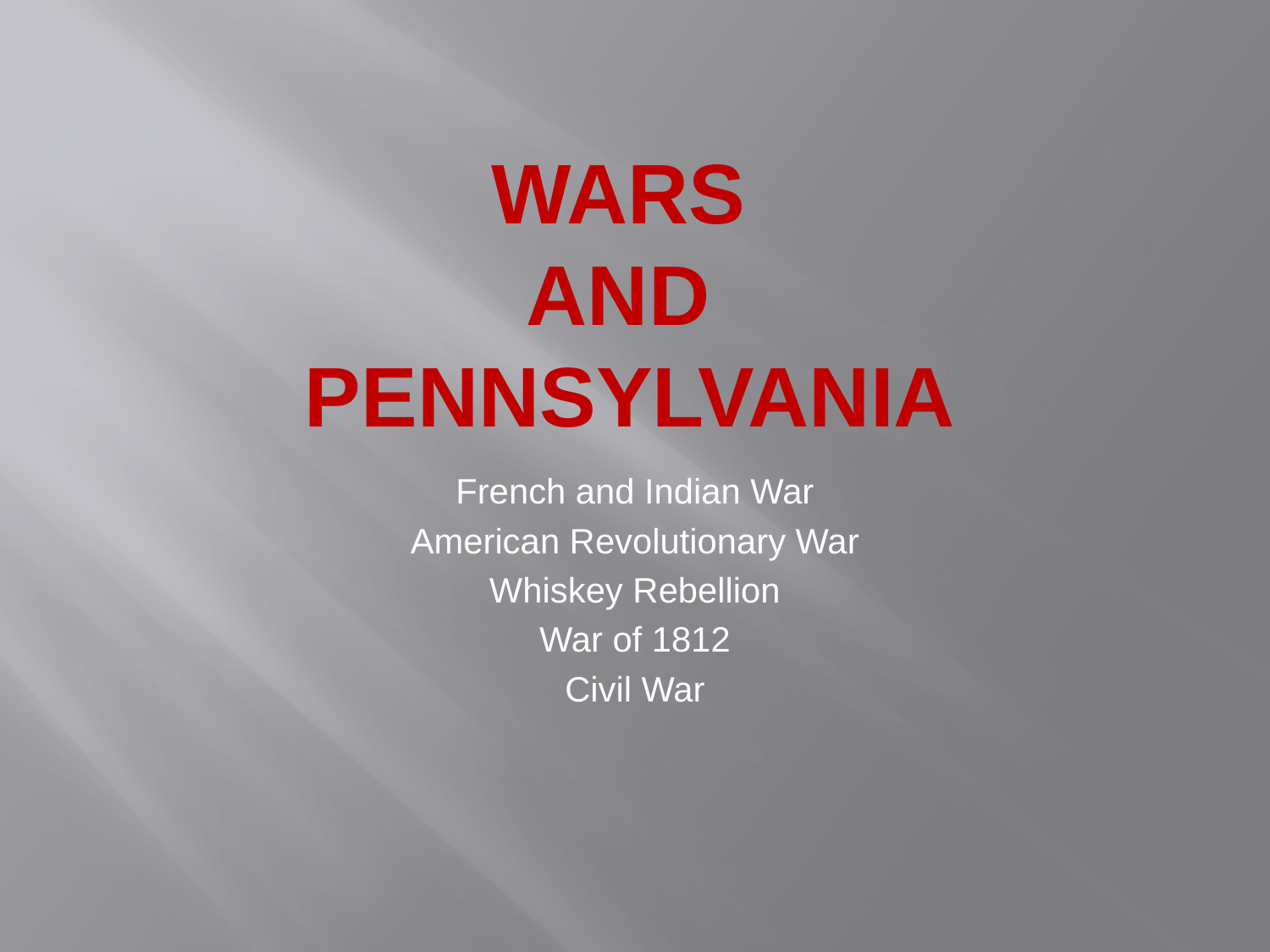

# Wars and Pennsylvania
French and Indian War
American Revolutionary War
Whiskey Rebellion
War of 1812
Civil War